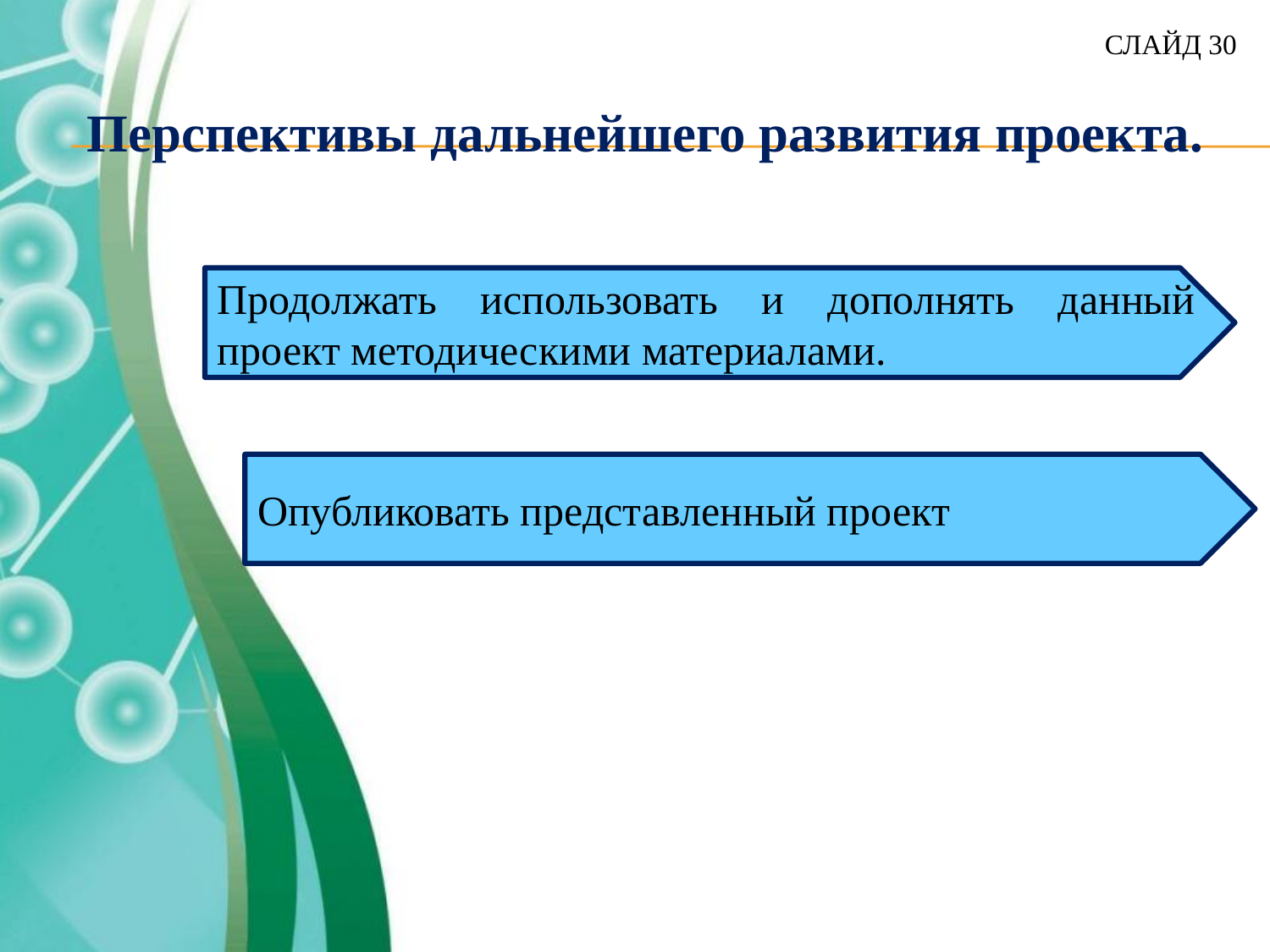

СЛАЙД 30
# Перспективы дальнейшего развития проекта.
Продолжать использовать и дополнять данный проект методическими материалами.
Опубликовать представленный проект